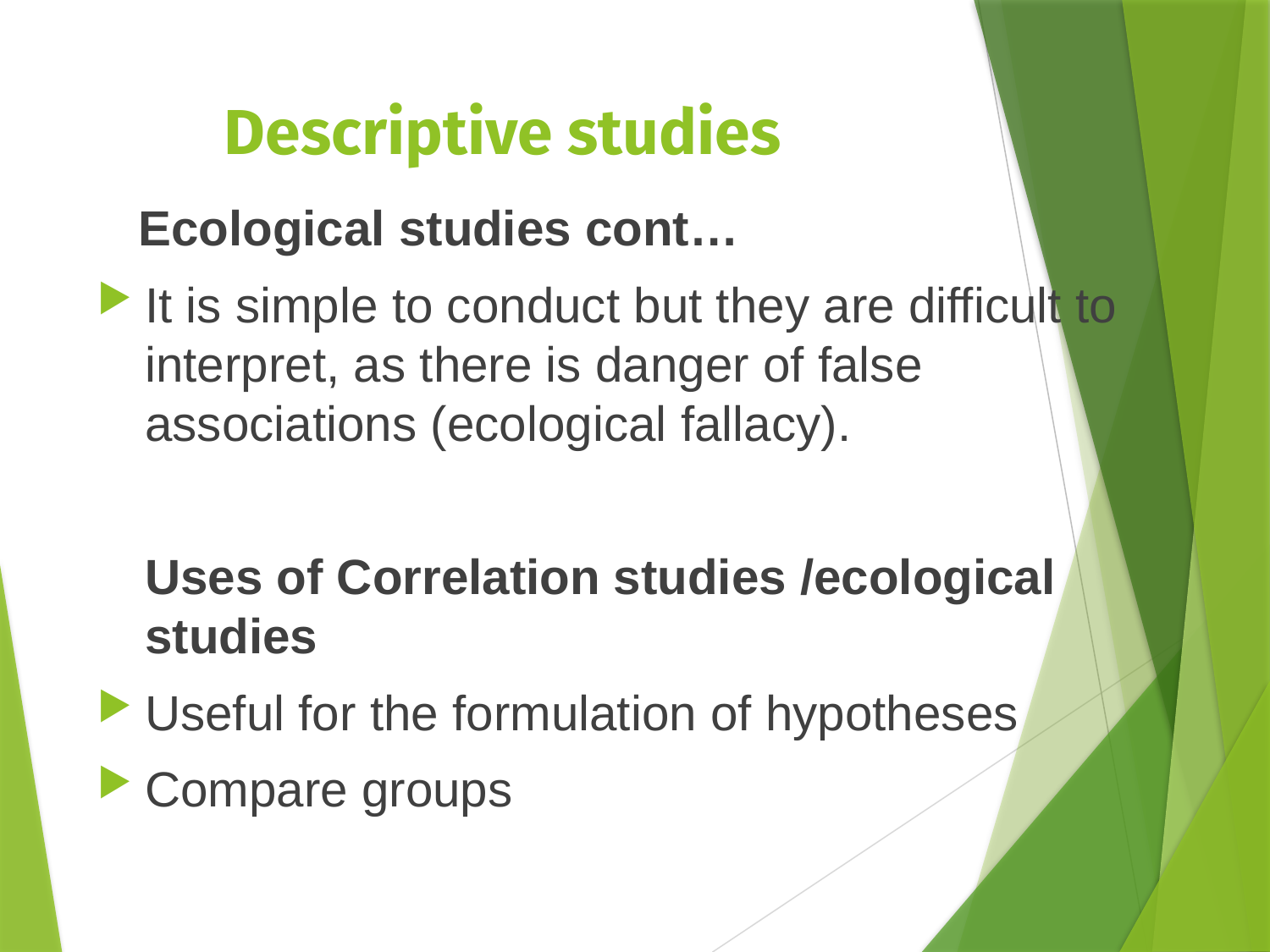

# Descriptive studies
   Ecological studies cont…
It is simple to conduct but they are difficult to interpret, as there is danger of false associations (ecological fallacy).

	Uses of Correlation studies /ecological studies
Useful for the formulation of hypotheses
Compare groups